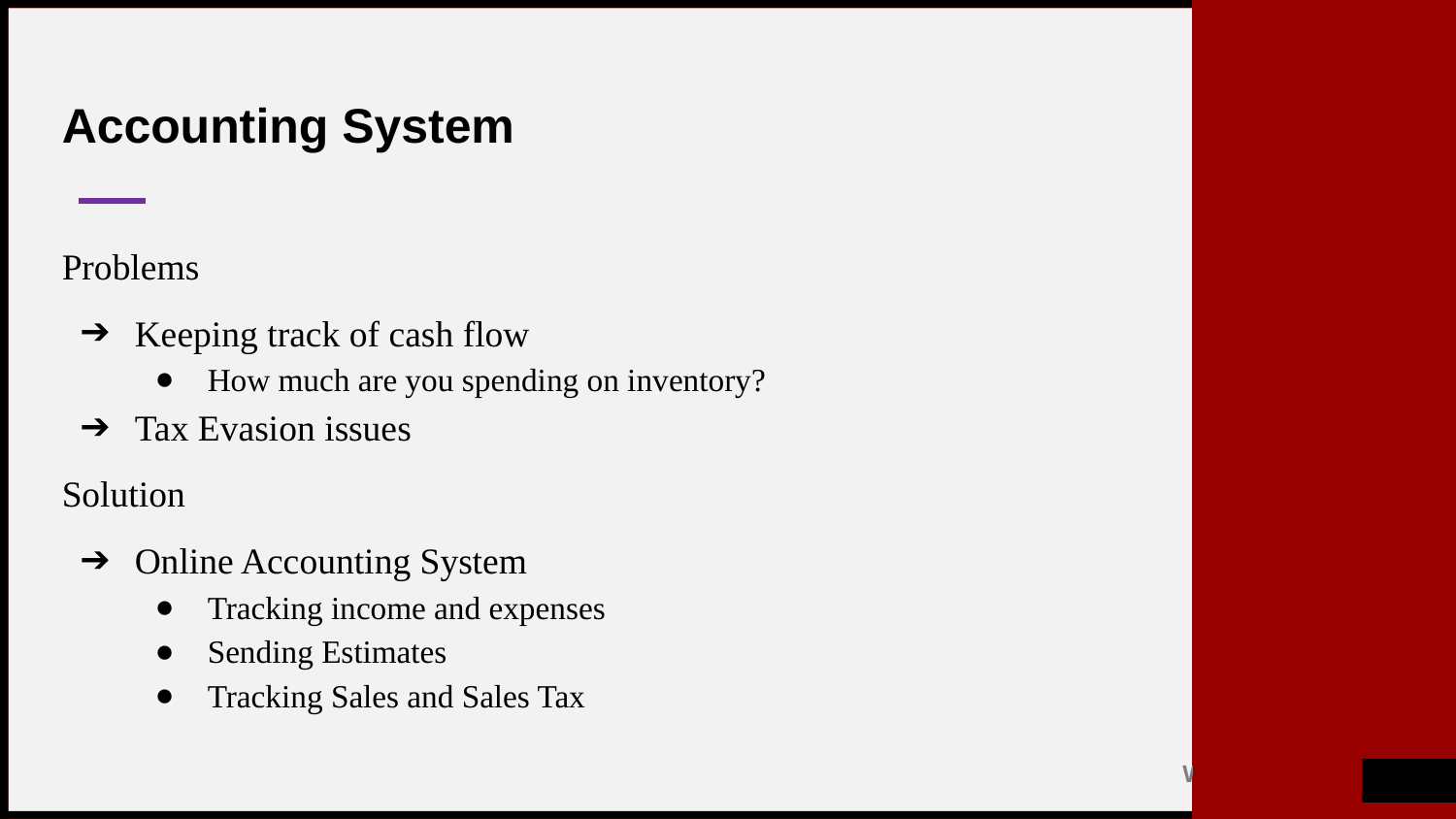

# Accounting System
Problems
Keeping track of cash flow
How much are you spending on inventory?
Tax Evasion issues
Solution
Online Accounting System
Tracking income and expenses
Sending Estimates
Tracking Sales and Sales Tax